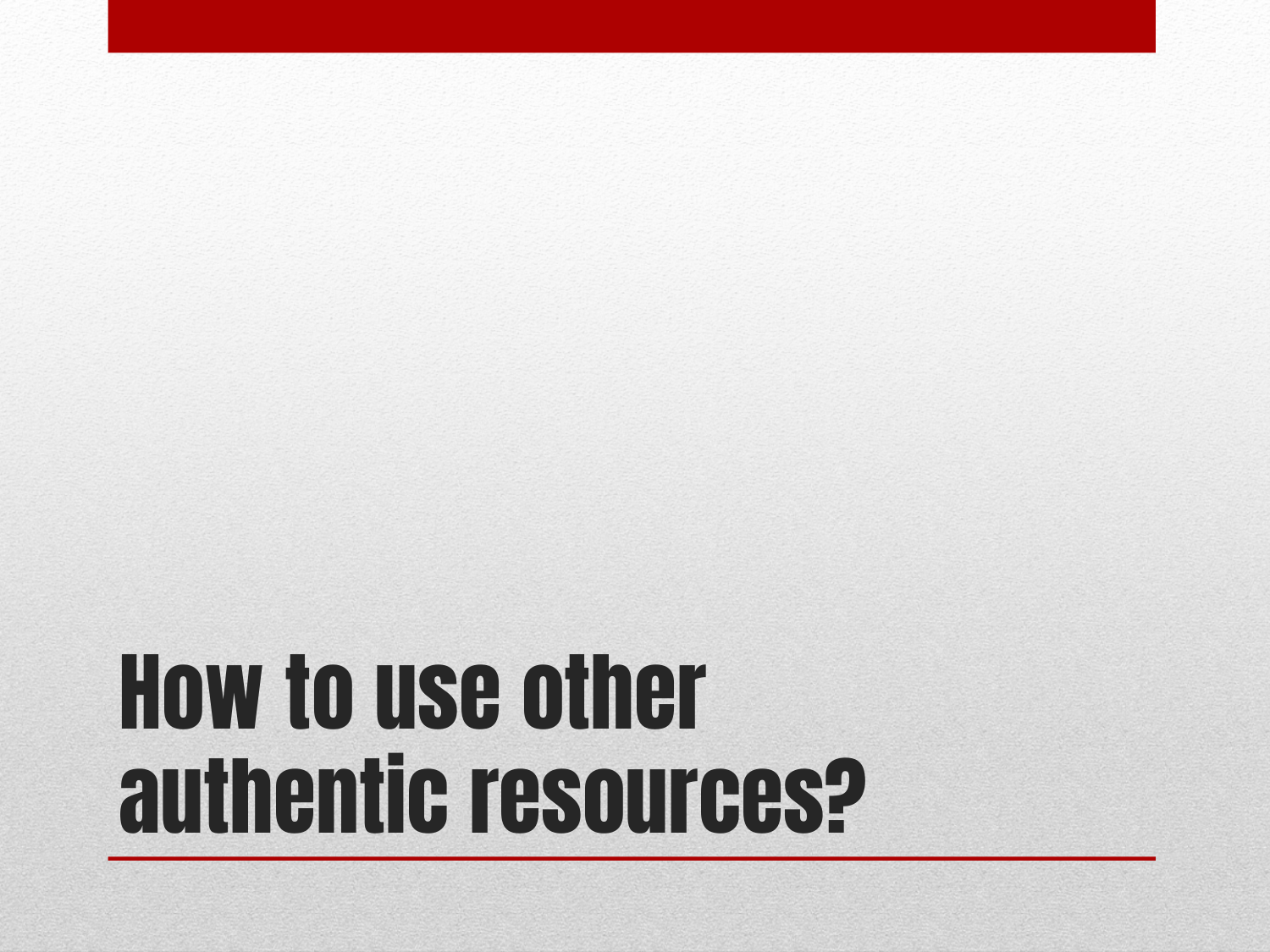

# How to use other authentic resources?